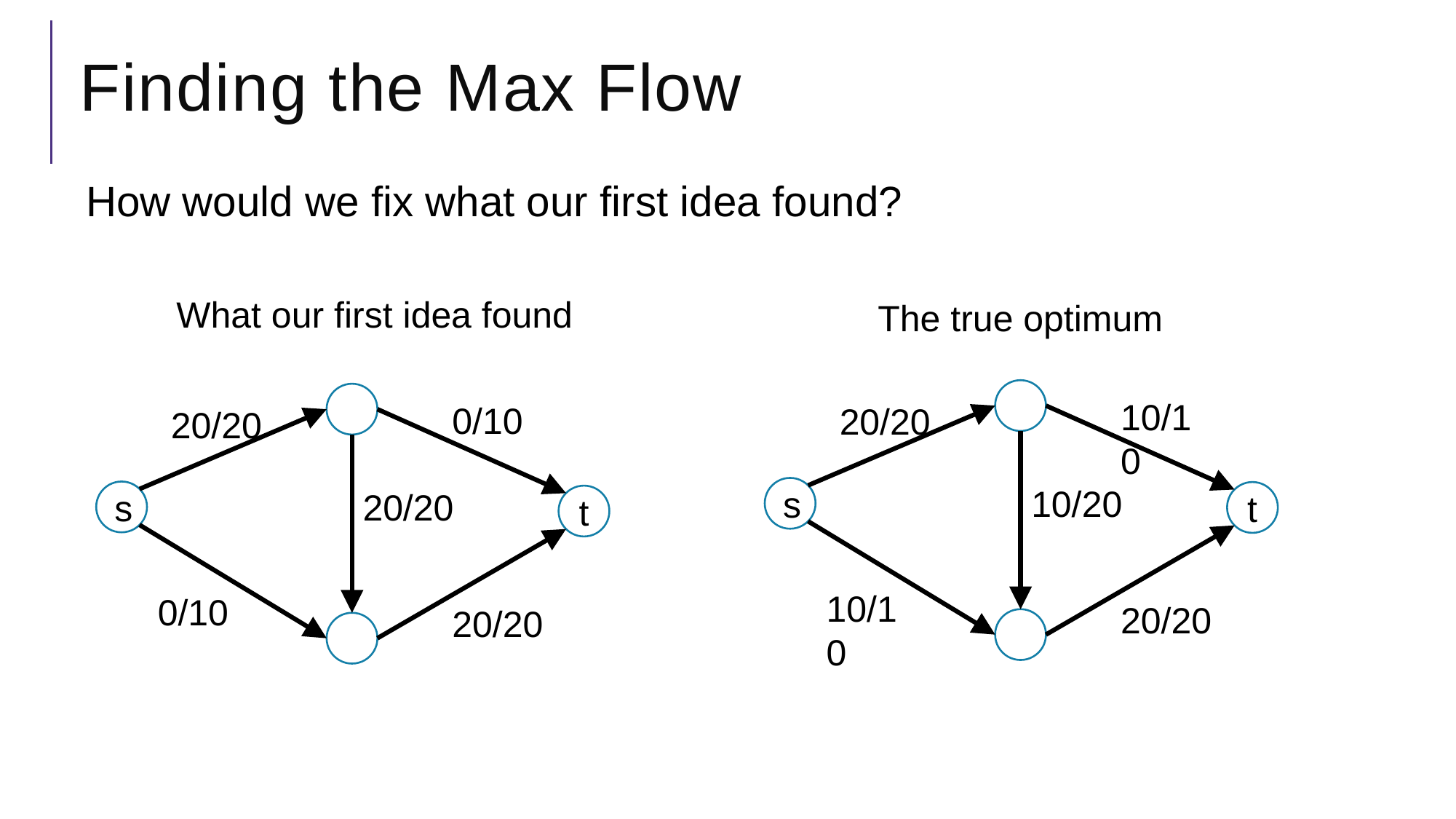

# Finding the Max Flow
How would we fix what our first idea found?
What our first idea found
The true optimum

10/10
20/20
10/20
s
t
10/10
20/20

0/10
20/20
20/20
s
t
0/10
20/20